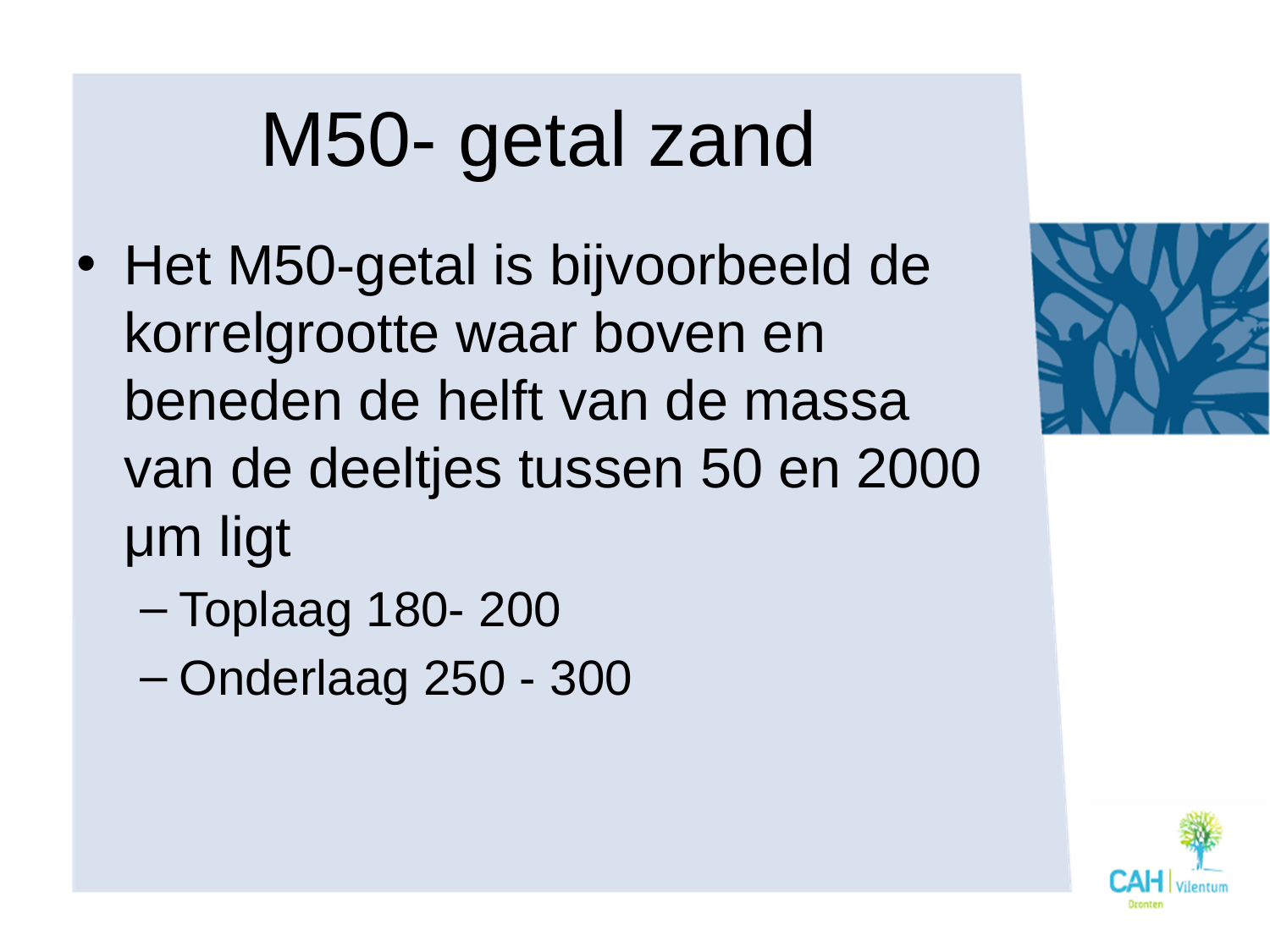

# M50- getal zand
Het M50-getal is bijvoorbeeld de korrelgrootte waar boven en beneden de helft van de massa van de deeltjes tussen 50 en 2000 μm ligt
Toplaag 180- 200
Onderlaag 250 - 300